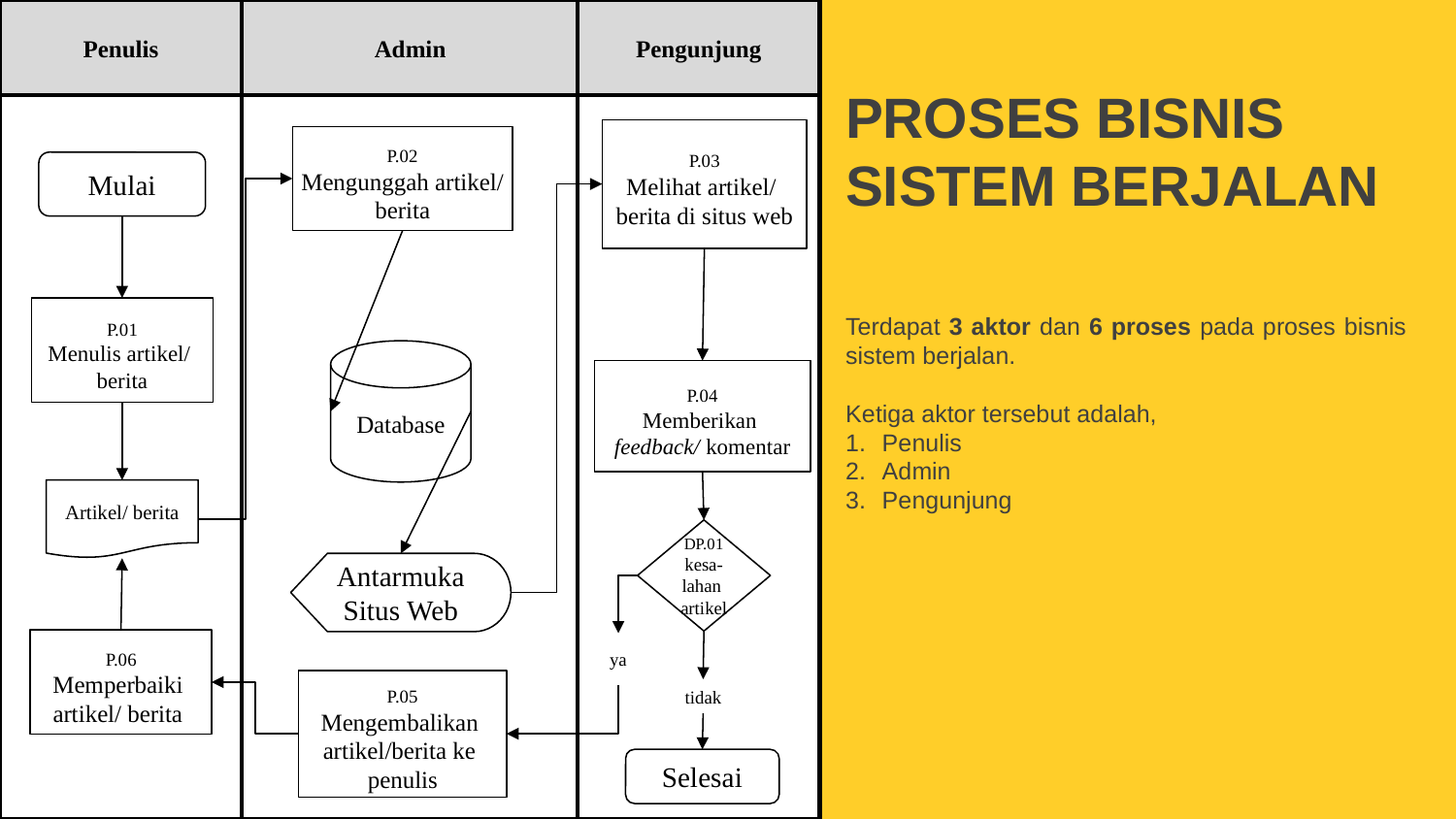

Penulis

Admin

Pengunjung

PROSES BISNIS SISTEM BERJALAN
P.03
Melihat artikel/
berita di situs web
P.02
Mengunggah artikel/
berita
Mulai
P.01
Menulis artikel/
berita
Terdapat 3 aktor dan 6 proses pada proses bisnis sistem berjalan.

Ketiga aktor tersebut adalah,
Penulis
Admin
Pengunjung
Database
P.04
Memberikan
feedback/ komentar
Artikel/ berita
DP.01
kesa-
lahan
artikel
Antarmuka
Situs Web
P.06
Memperbaiki
artikel/ berita
ya
P.05
Mengembalikan
artikel/berita ke
penulis
tidak
Selesai